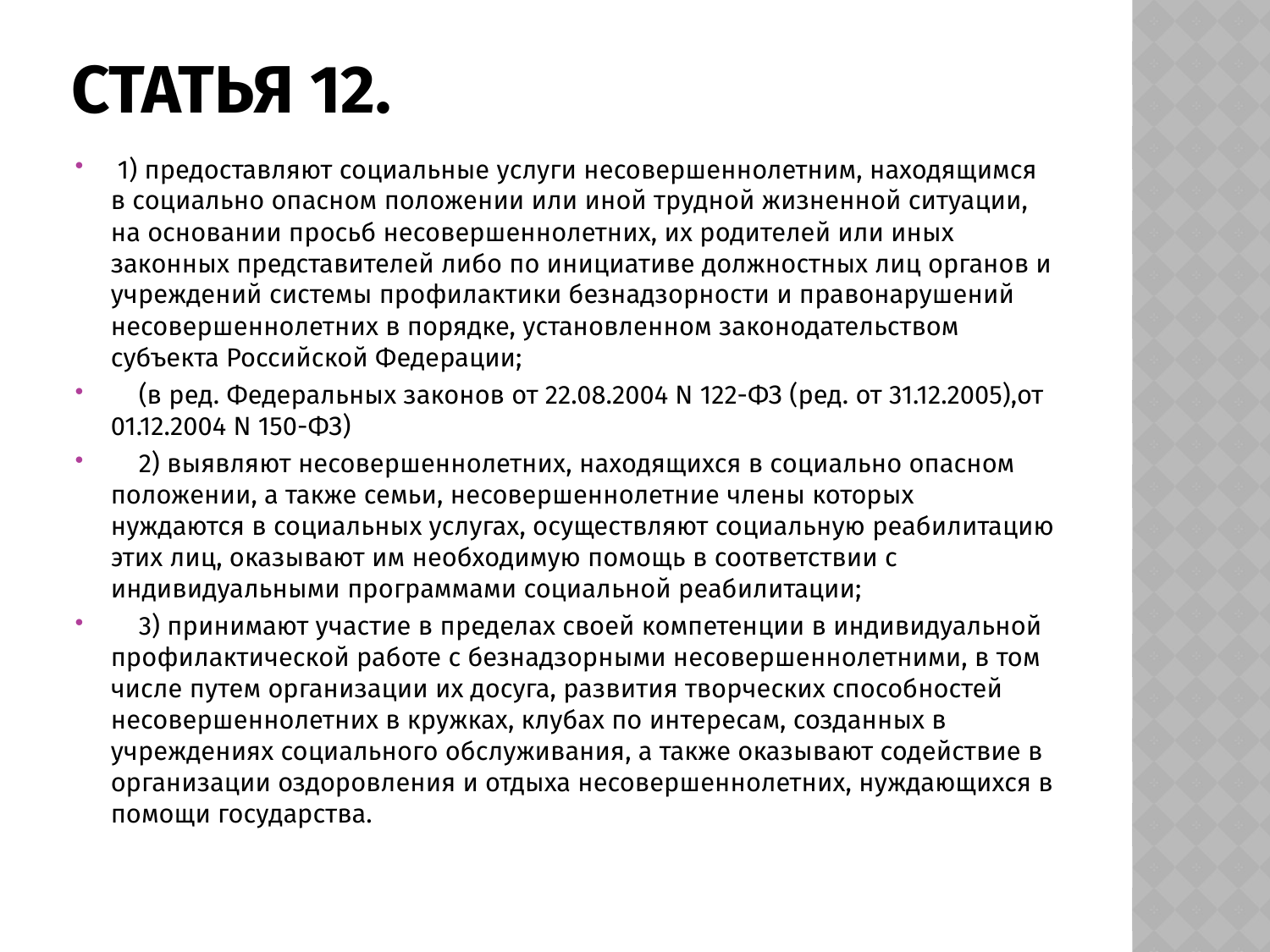

# Статья 12.
 1) предоставляют социальные услуги несовершеннолетним, находящимся в социально опасном положении или иной трудной жизненной ситуации, на основании просьб несовершеннолетних, их родителей или иных законных представителей либо по инициативе должностных лиц органов и учреждений системы профилактики безнадзорности и правонарушений несовершеннолетних в порядке, установленном законодательством субъекта Российской Федерации;
    (в ред. Федеральных законов от 22.08.2004 N 122-ФЗ (ред. от 31.12.2005),от 01.12.2004 N 150-ФЗ)
    2) выявляют несовершеннолетних, находящихся в социально опасном положении, а также семьи, несовершеннолетние члены которых нуждаются в социальных услугах, осуществляют социальную реабилитацию этих лиц, оказывают им необходимую помощь в соответствии с индивидуальными программами социальной реабилитации;
    3) принимают участие в пределах своей компетенции в индивидуальной профилактической работе с безнадзорными несовершеннолетними, в том числе путем организации их досуга, развития творческих способностей несовершеннолетних в кружках, клубах по интересам, созданных в учреждениях социального обслуживания, а также оказывают содействие в организации оздоровления и отдыха несовершеннолетних, нуждающихся в помощи государства.